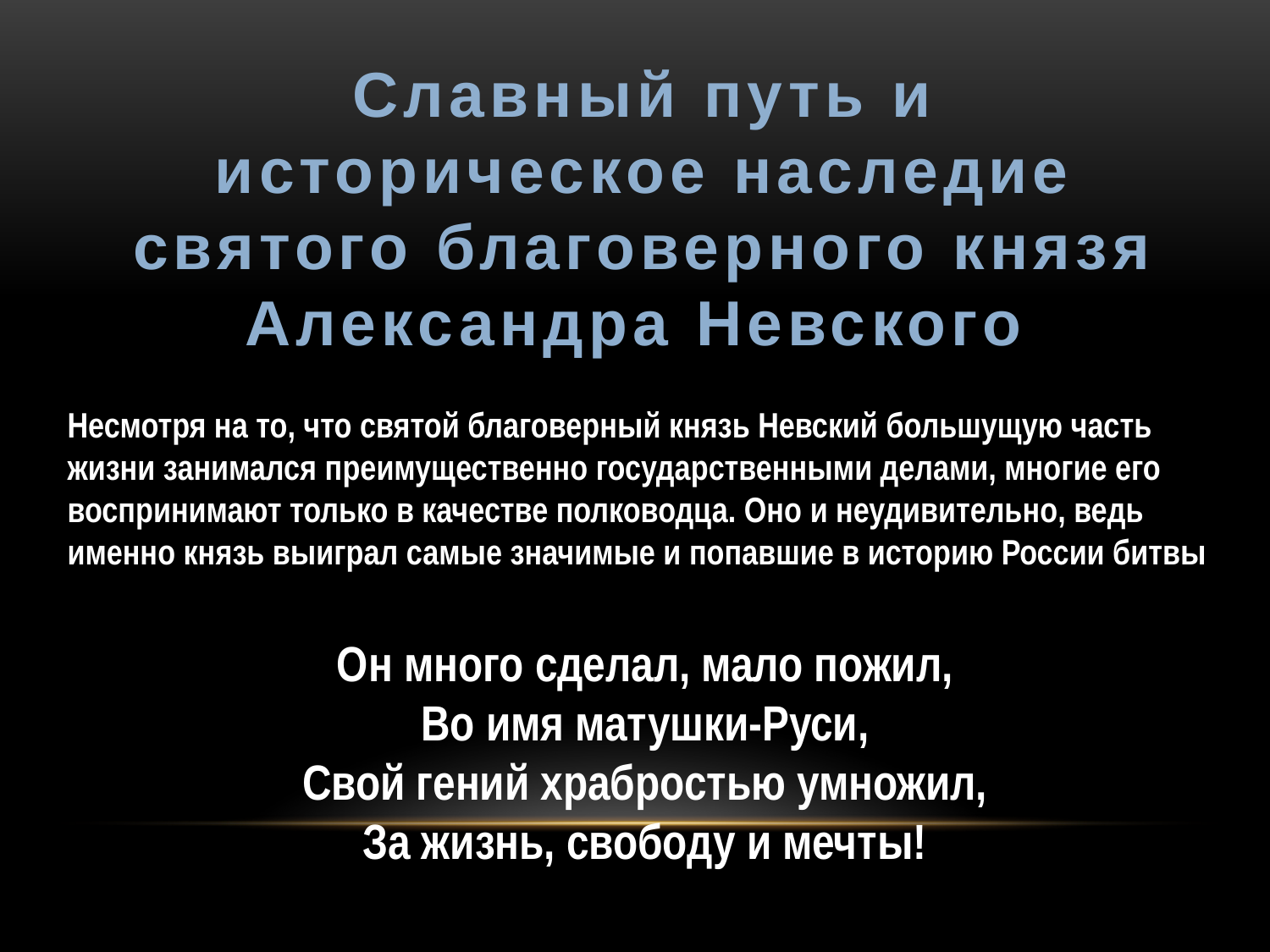

Славный путь и историческое наследие святого благоверного князя Александра Невского
Несмотря на то, что святой благоверный князь Невский большущую часть жизни занимался преимущественно государственными делами, многие его воспринимают только в качестве полководца. Оно и неудивительно, ведь именно князь выиграл самые значимые и попавшие в историю России битвы
Он много сделал, мало пожил,
Во имя матушки-Руси,
Свой гений храбростью умножил,
За жизнь, свободу и мечты!